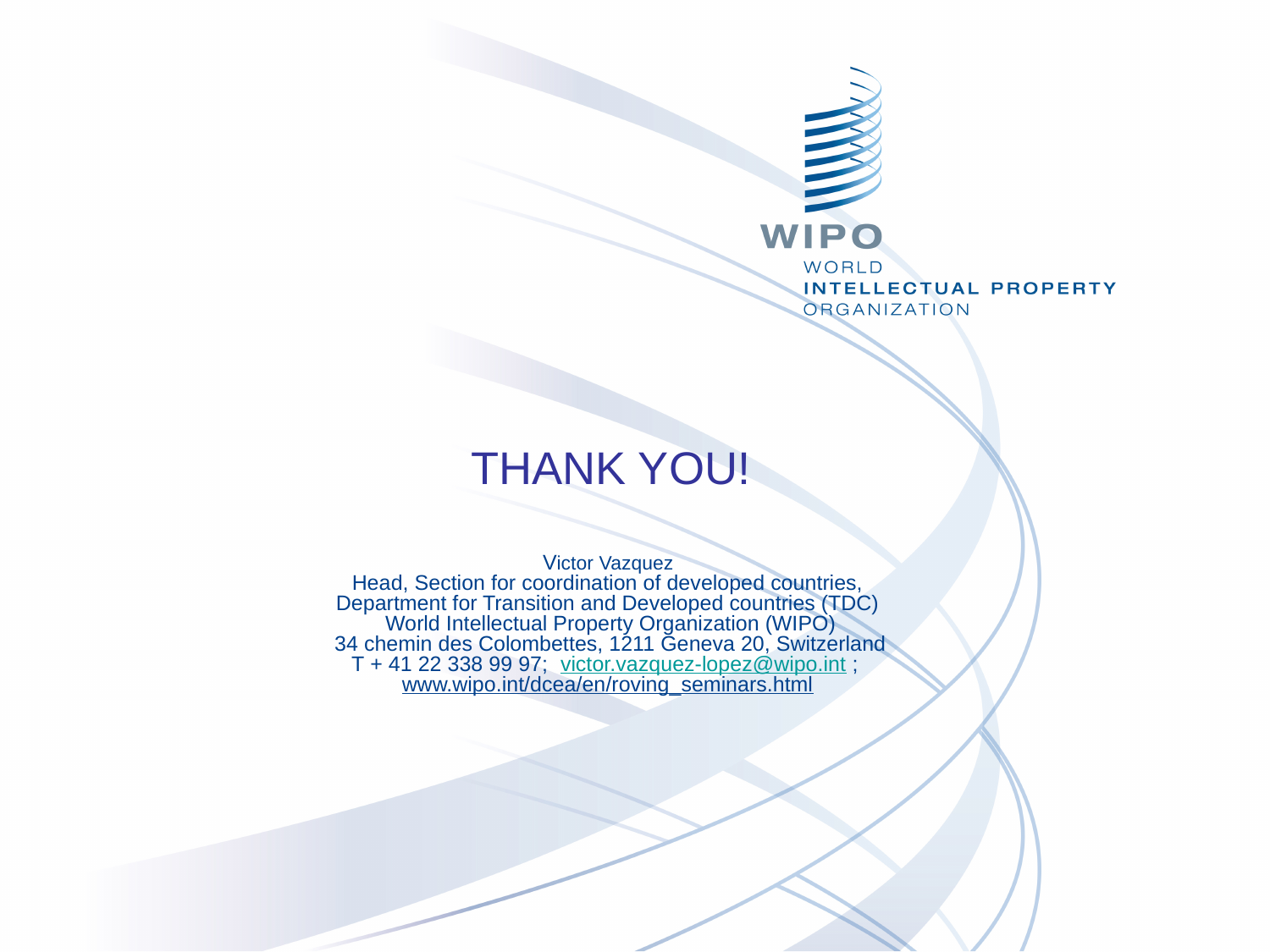

# THANK YOU! Victor Vazquez Head, Section for coordination of developed countries, Department for Transition and Developed countries (TDC) World Intellectual Property Organization (WIPO) 34 chemin des Colombettes, 1211 Geneva 20, Switzerland T + 41 22 338 99 97;  victor.vazquez-lopez@wipo.int ;  www.wipo.int/dcea/en/roving_seminars.html